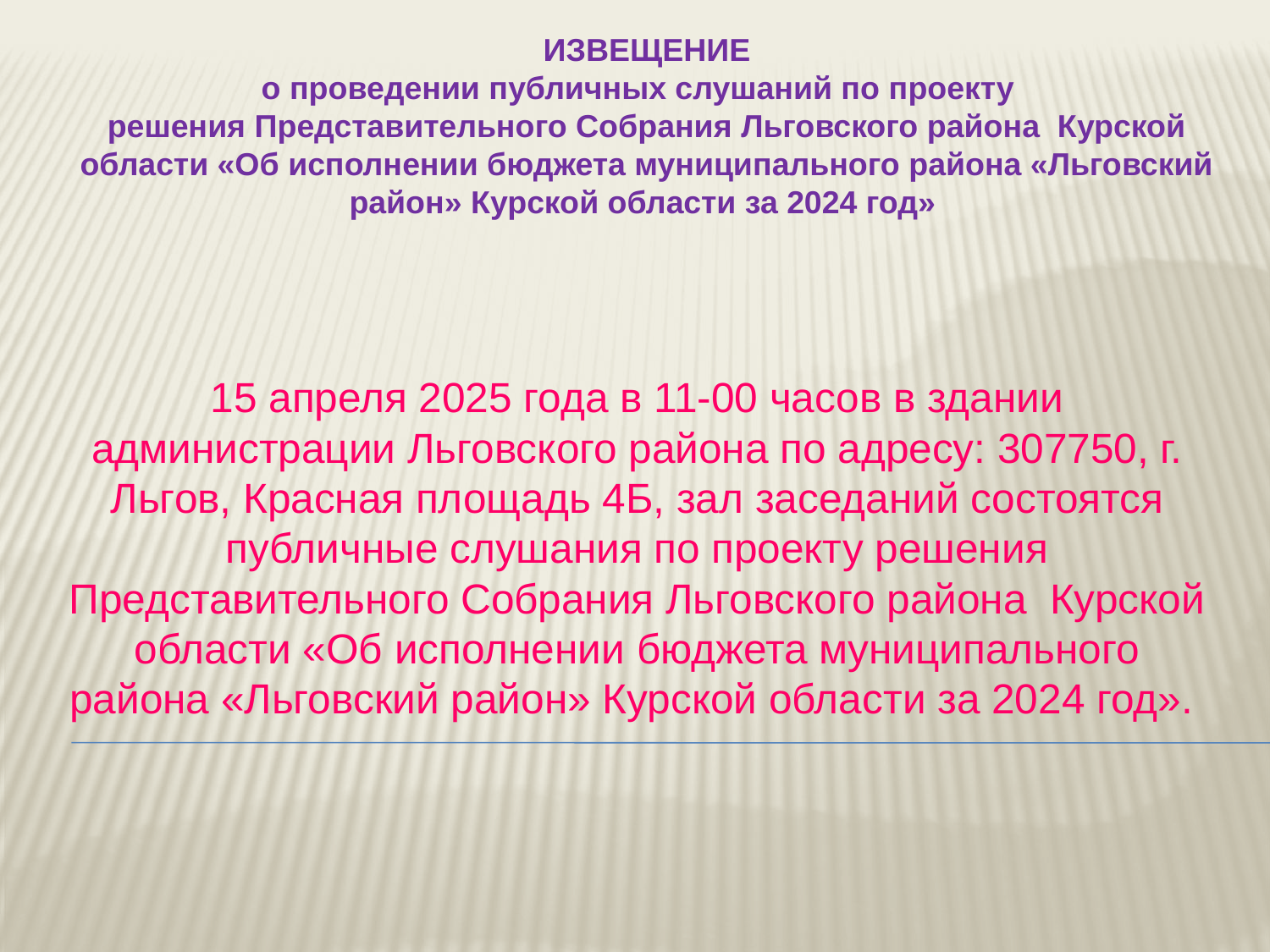

ИЗВЕЩЕНИЕ
о проведении публичных слушаний по проекту
решения Представительного Собрания Льговского района  Курской области «Об исполнении бюджета муниципального района «Льговский район» Курской области за 2024 год»
# 15 апреля 2025 года в 11-00 часов в здании администрации Льговского района по адресу: 307750, г. Льгов, Красная площадь 4Б, зал заседаний состоятся публичные слушания по проекту решения Представительного Собрания Льговского района  Курской области «Об исполнении бюджета муниципального района «Льговский район» Курской области за 2024 год».